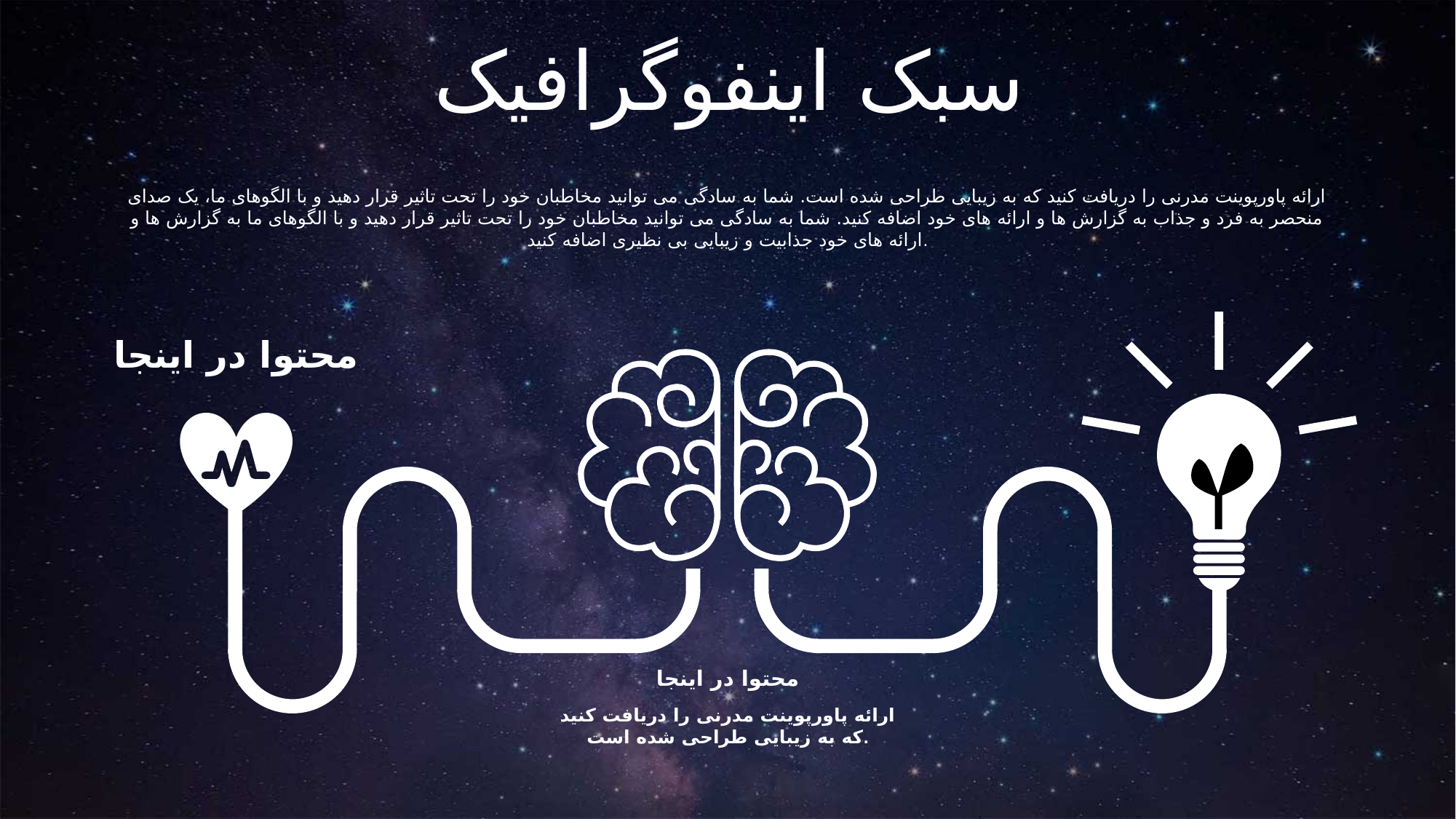

سبک اینفوگرافیک
ارائه پاورپوینت مدرنی را دریافت کنید که به زیبایی طراحی شده است. شما به سادگی می توانید مخاطبان خود را تحت تاثیر قرار دهید و با الگوهای ما، یک صدای منحصر به فرد و جذاب به گزارش ها و ارائه های خود اضافه کنید. شما به سادگی می توانید مخاطبان خود را تحت تاثیر قرار دهید و با الگوهای ما به گزارش ها و ارائه های خود جذابیت و زیبایی بی نظیری اضافه کنید.

محتوا در اینجا

محتوا در اینجا
ارائه پاورپوینت مدرنی را دریافت کنید که به زیبایی طراحی شده است.